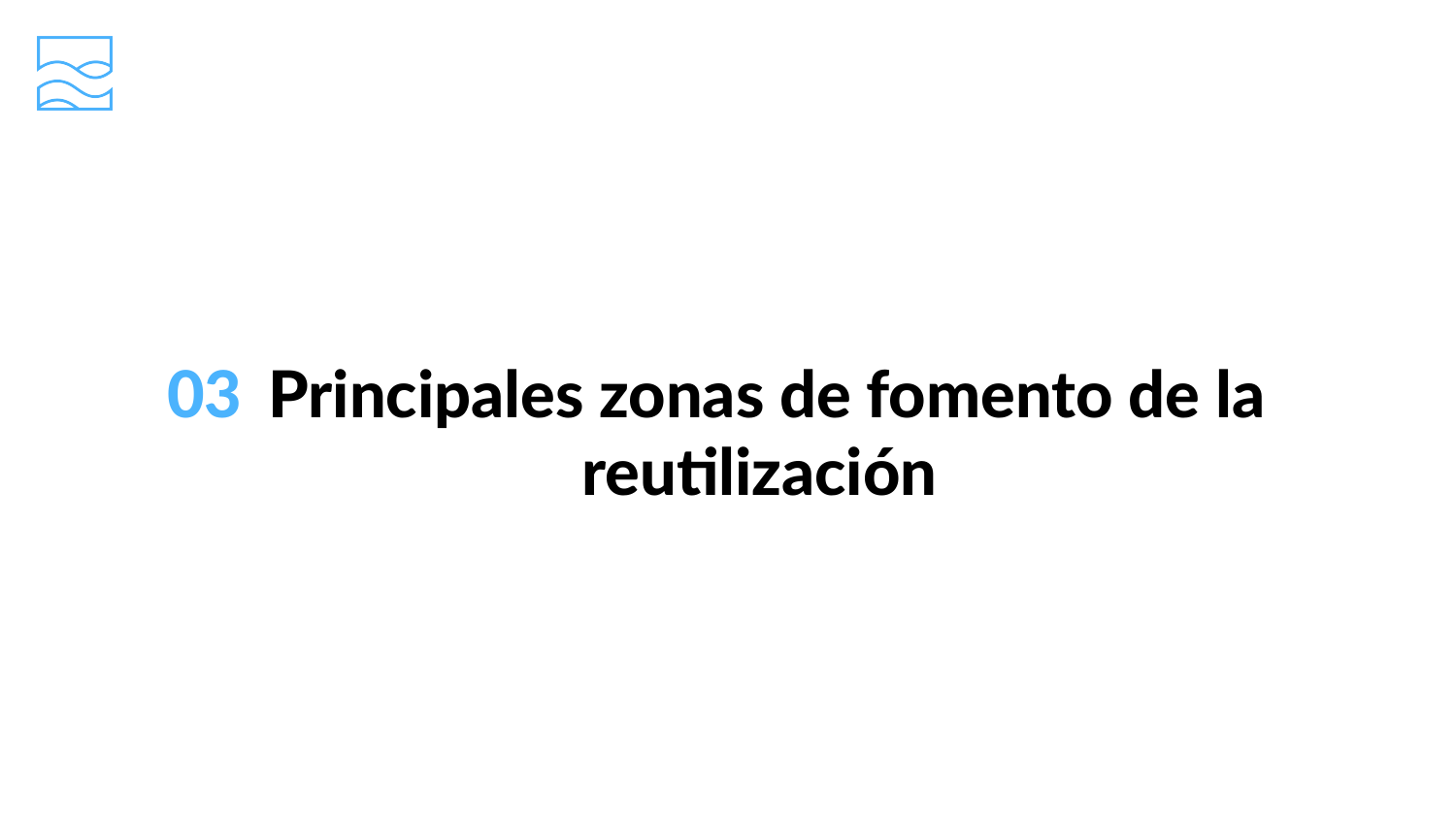

Principales zonas de fomento de la reutilización
03